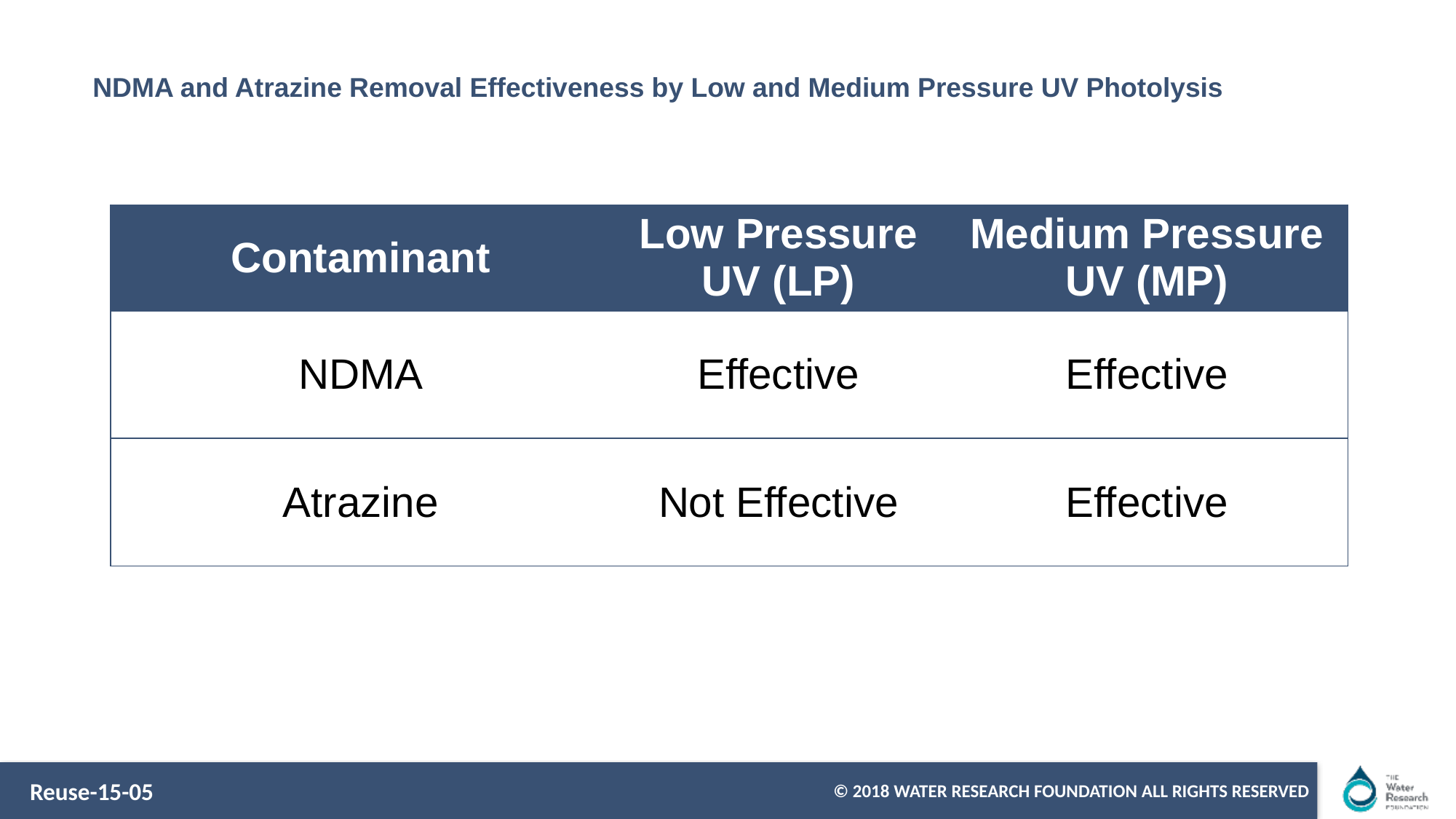

# NDMA and Atrazine Removal Effectiveness by Low and Medium Pressure UV Photolysis
| Contaminant | Low Pressure UV (LP) | Medium Pressure UV (MP) |
| --- | --- | --- |
| NDMA | Effective | Effective |
| Atrazine | Not Effective | Effective |